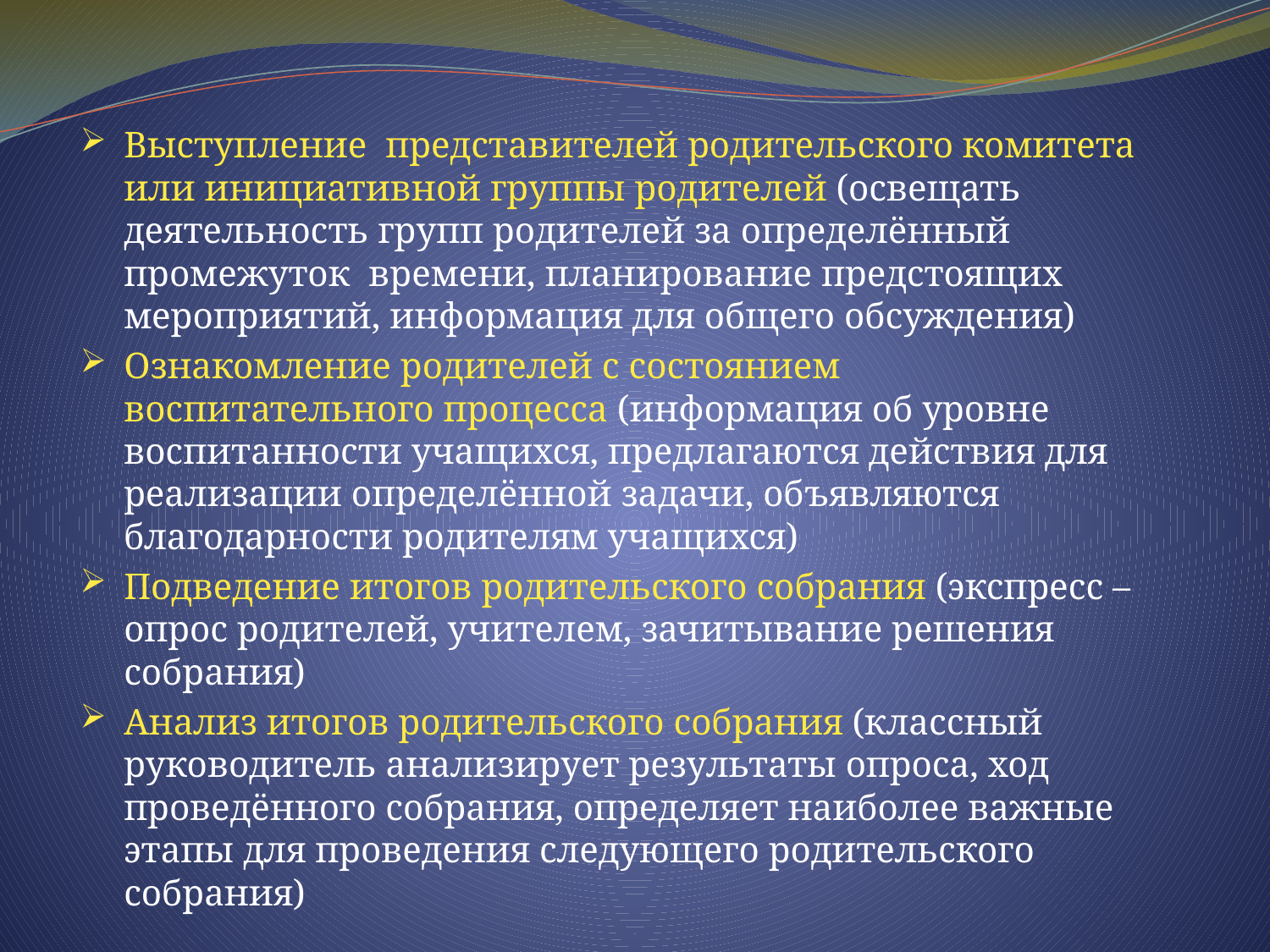

#
Выступление  представителей родительского комитета или инициативной группы родителей (освещать деятельность групп родителей за определённый промежуток  времени, планирование предстоящих мероприятий, информация для общего обсуждения)
Ознакомление родителей с состоянием воспитательного процесса (информация об уровне воспитанности учащихся, предлагаются действия для реализации определённой задачи, объявляются благодарности родителям учащихся)
Подведение итогов родительского собрания (экспресс –опрос родителей, учителем, зачитывание решения собрания)
Анализ итогов родительского собрания (классный руководитель анализирует результаты опроса, ход проведённого собрания, определяет наиболее важные этапы для проведения следующего родительского собрания)